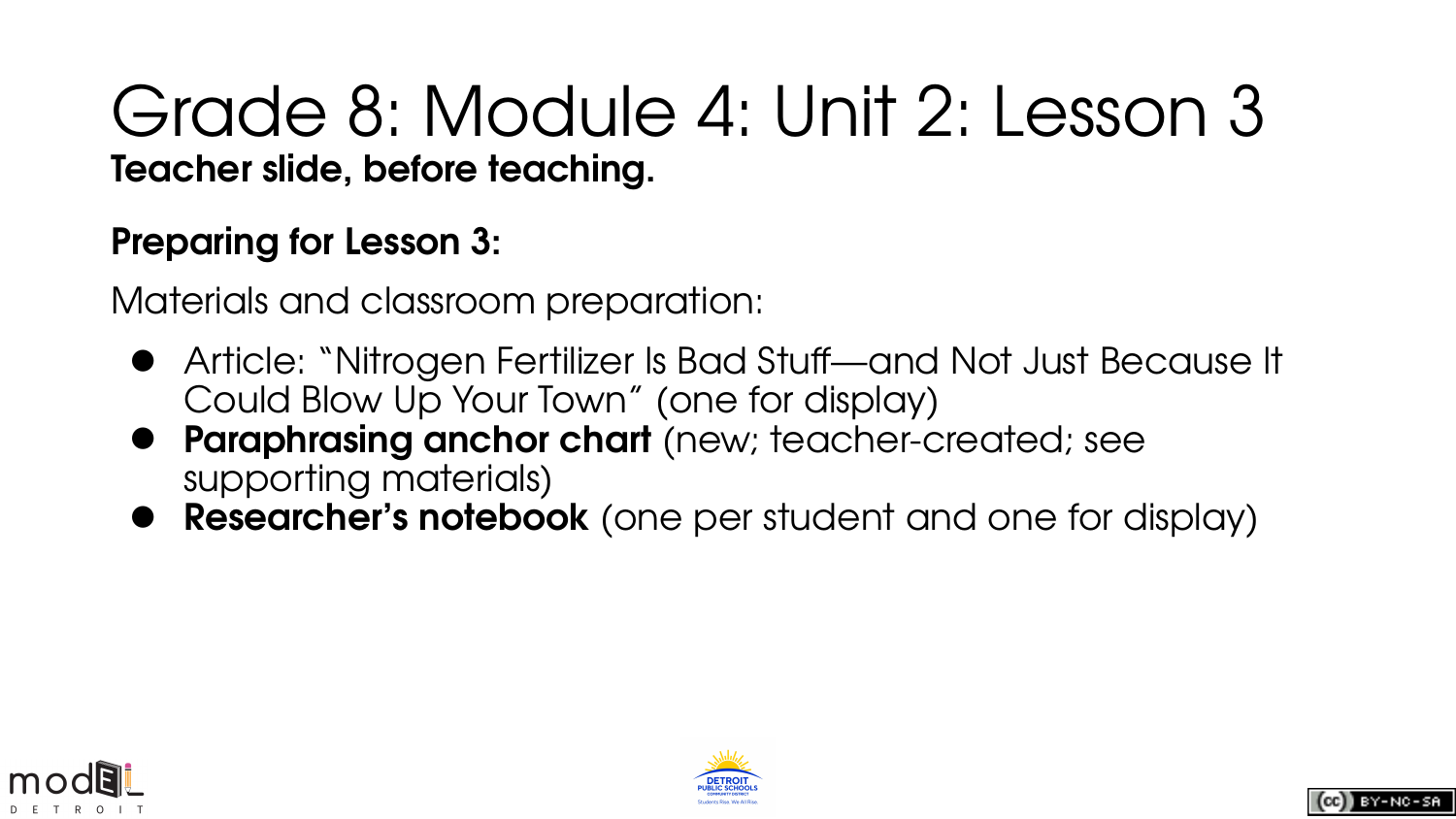

# Grade 8: Module 4: Unit 2: Lesson 3
Teacher slide, before teaching.

Preparing for Lesson 3:
Materials and classroom preparation:
Article: “Nitrogen Fertilizer Is Bad Stuff—and Not Just Because It Could Blow Up Your Town” (one for display)
Paraphrasing anchor chart (new; teacher-created; see supporting materials)
Researcher’s notebook (one per student and one for display)